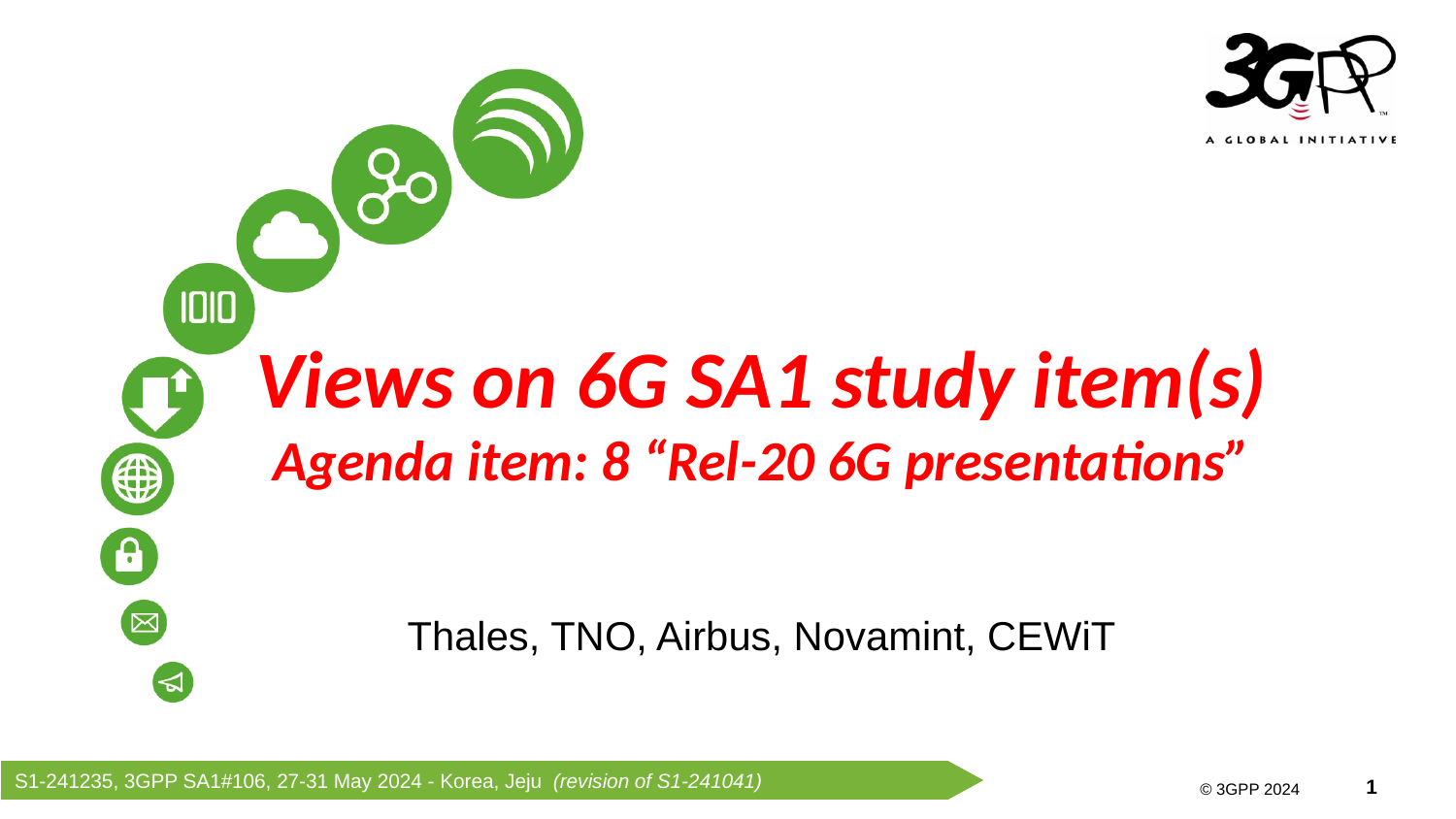

Views on 6G SA1 study item(s)
Agenda item: 8 “Rel-20 6G presentations”
Thales, TNO, Airbus, Novamint, CEWiT

S1-241235, 3GPP SA1#106, 27-31 May 2024 - Korea, Jeju  (revision of S1-241041)

© 3GPP 2024